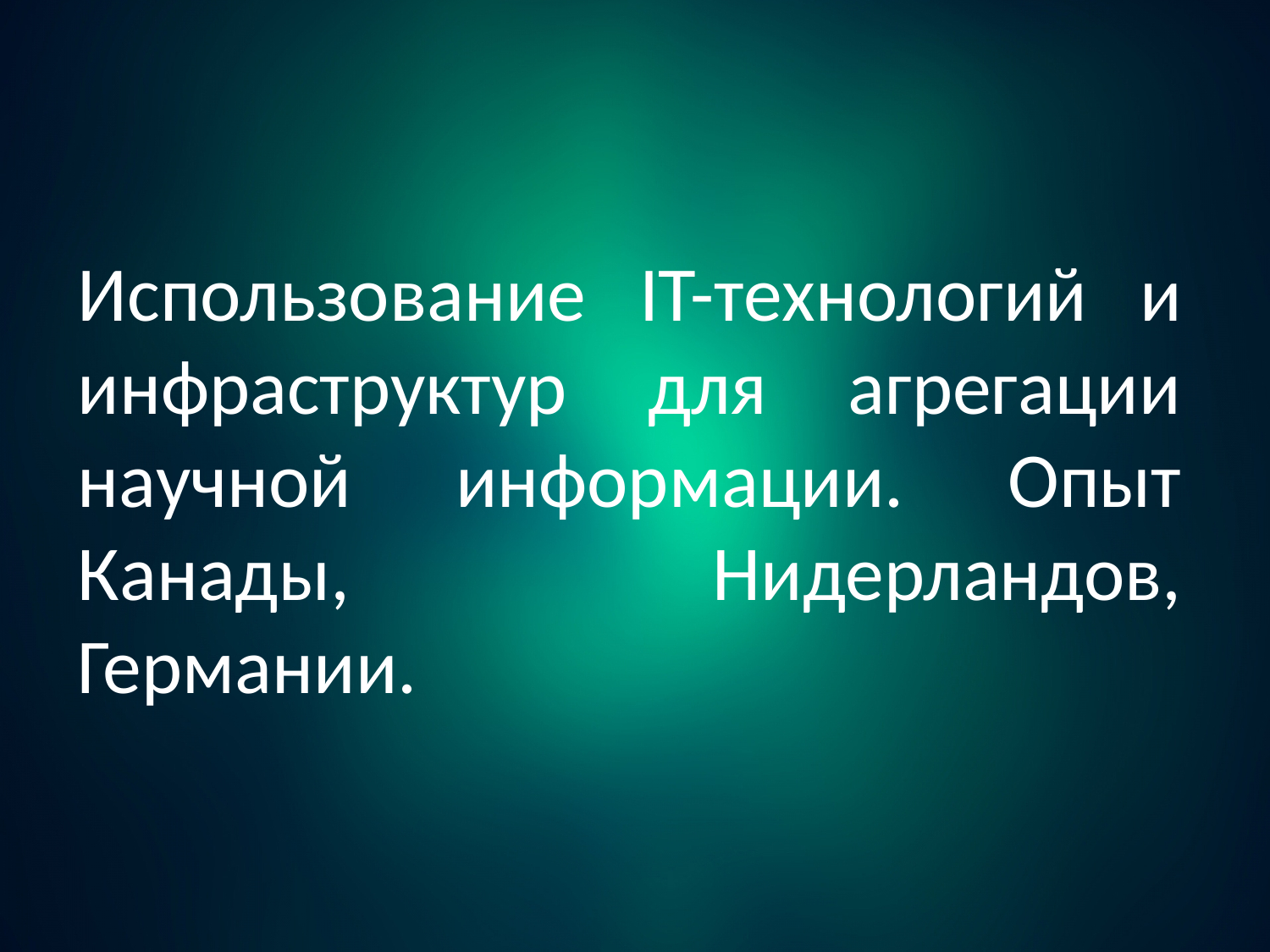

# Использование IT-технологий и инфраструктур для агрегации научной информации. Опыт Канады, Нидерландов, Германии.